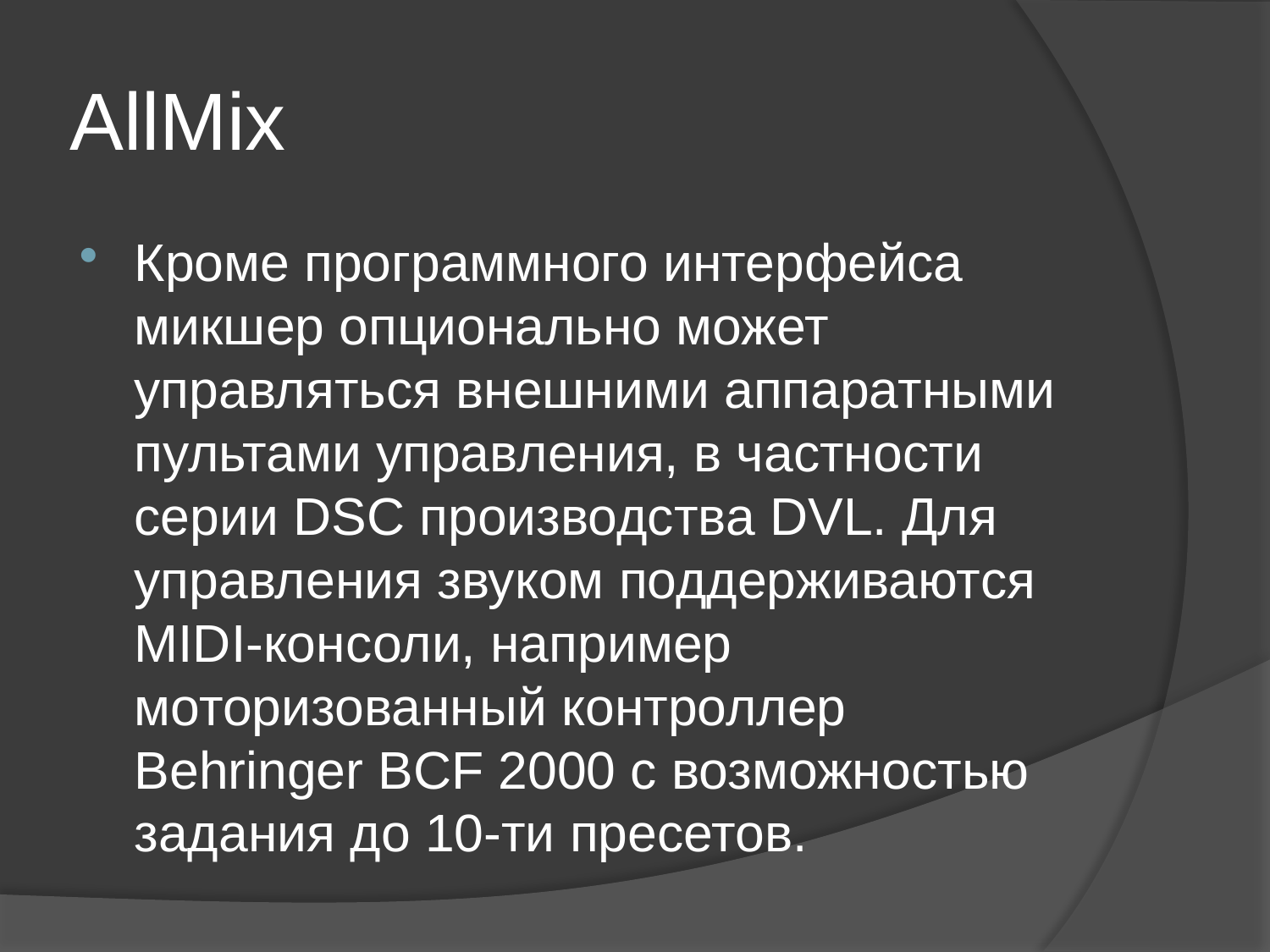

# AllMix
Кроме программного интерфейса микшер опционально может управляться внешними аппаратными пультами управления, в частности серии DSC производства DVL. Для управления звуком поддерживаются MIDI-консоли, например моторизованный контроллер Behringer BCF 2000 с возможностью задания до 10-ти пресетов.